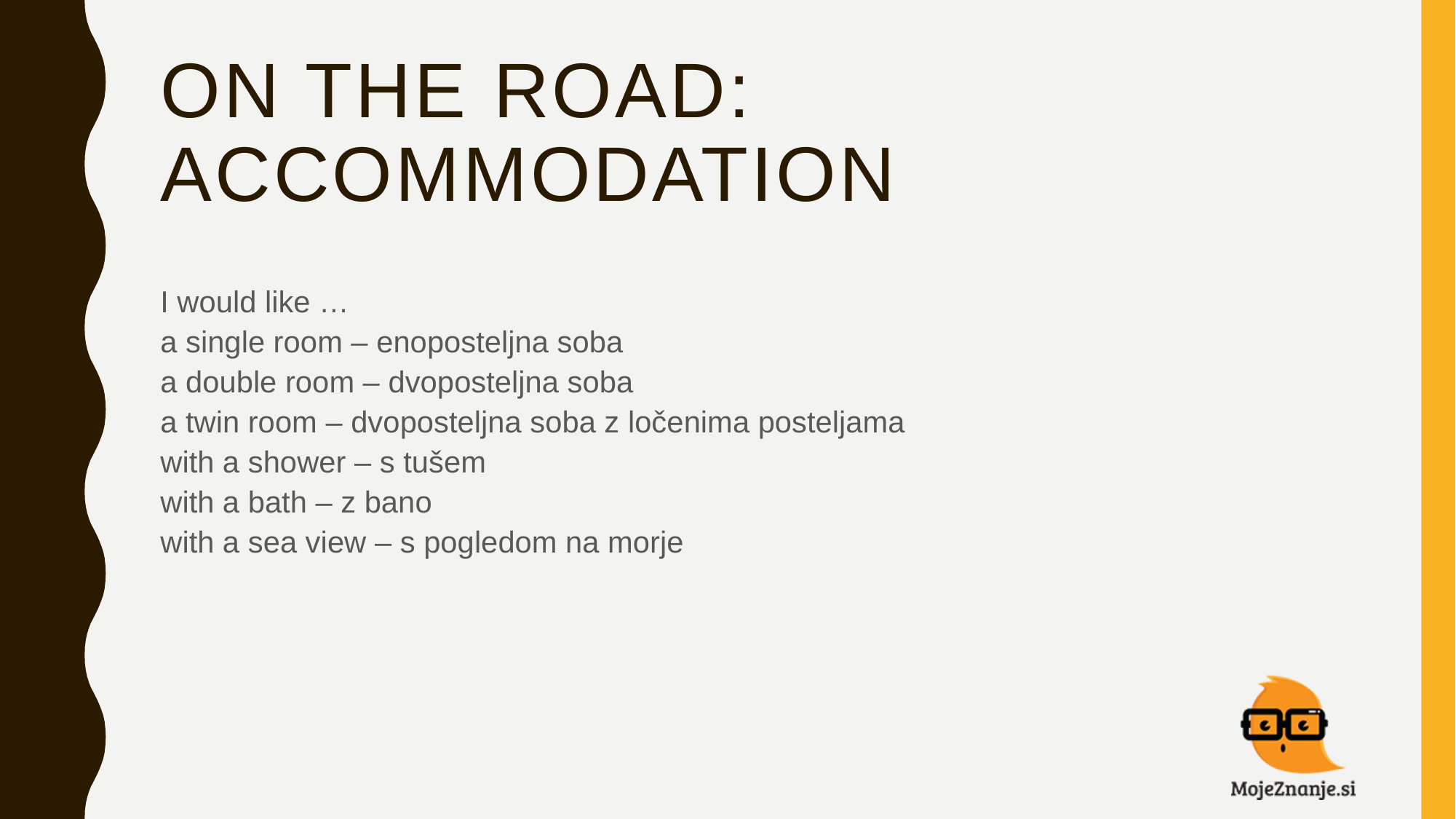

# ON THE ROAD: ACCOMMODATION
I would like …
a single room – enoposteljna soba
a double room – dvoposteljna soba
a twin room – dvoposteljna soba z ločenima posteljama
with a shower – s tušem
with a bath – z bano
with a sea view – s pogledom na morje